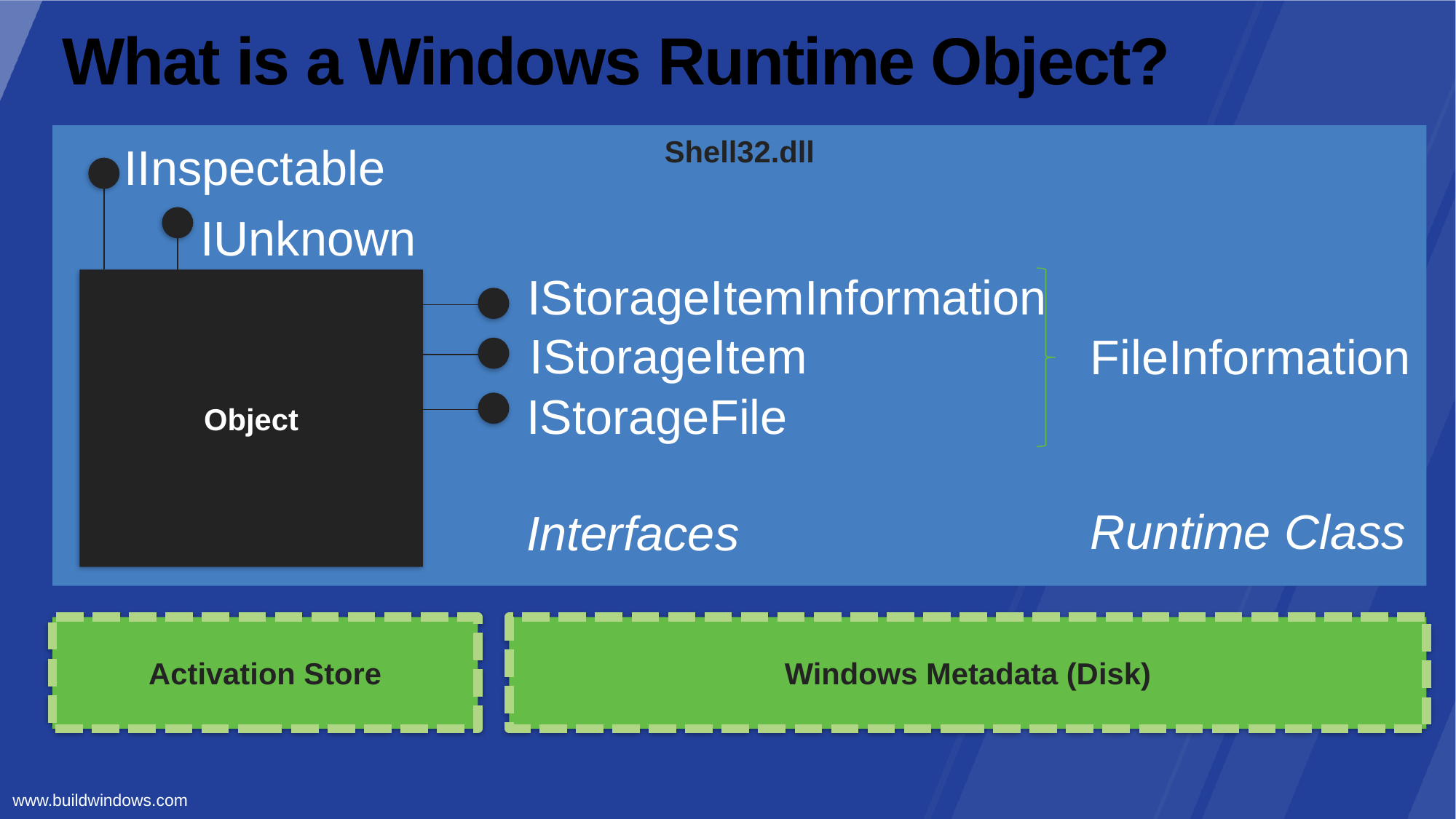

# What is a Windows Runtime Object?
Shell32.dll
IInspectable

IUnknown
IStorageItemInformation

Object

IStorageItem
FileInformation

Runtime Class

IStorageFile

Interfaces

Windows Metadata (Disk)
Activation Store